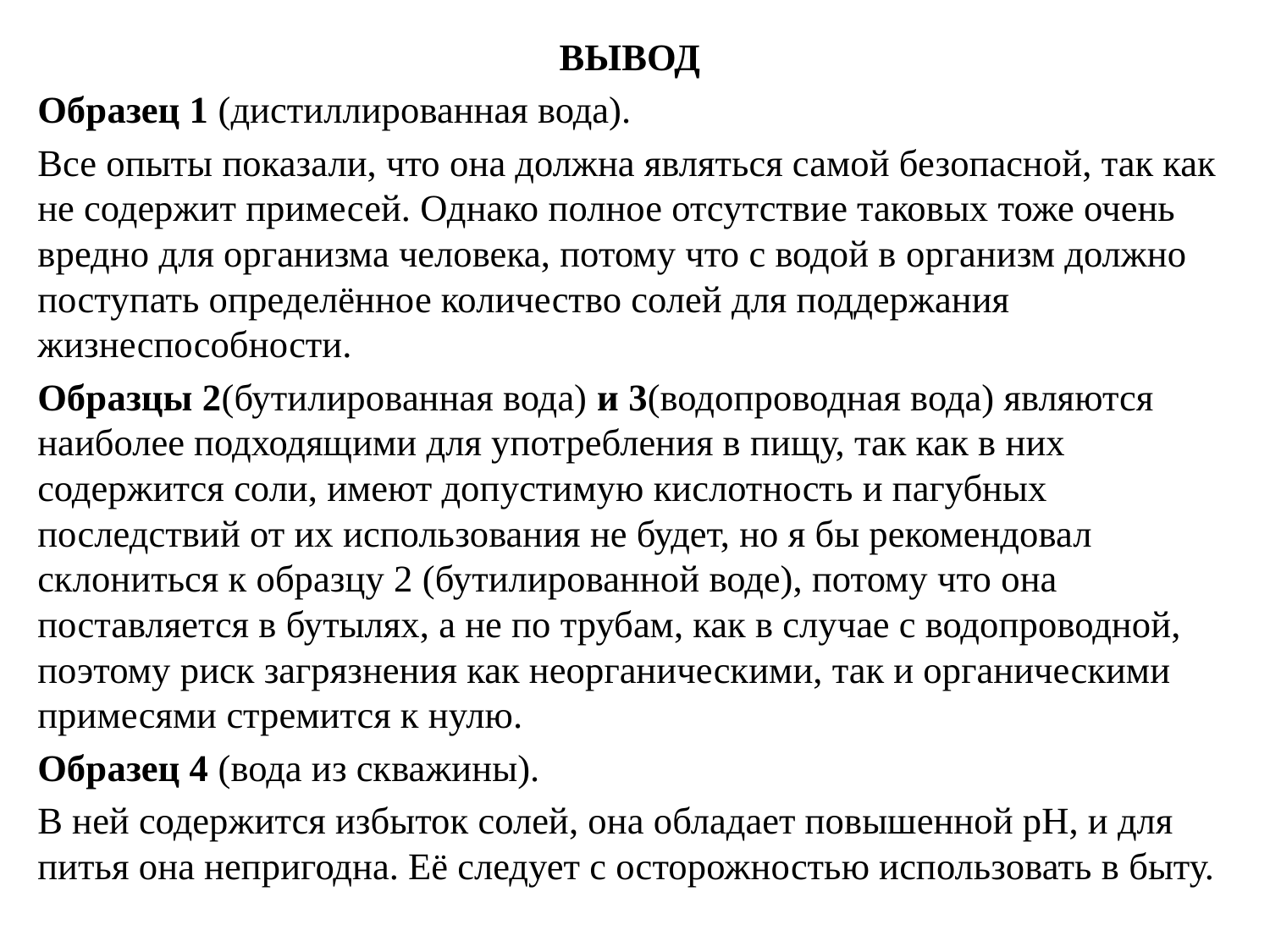

ВЫВОД
Образец 1 (дистиллированная вода).
Все опыты показали, что она должна являться самой безопасной, так как не содержит примесей. Однако полное отсутствие таковых тоже очень вредно для организма человека, потому что с водой в организм должно поступать определённое количество солей для поддержания жизнеспособности.
Образцы 2(бутилированная вода) и 3(водопроводная вода) являются наиболее подходящими для употребления в пищу, так как в них содержится соли, имеют допустимую кислотность и пагубных последствий от их использования не будет, но я бы рекомендовал склониться к образцу 2 (бутилированной воде), потому что она поставляется в бутылях, а не по трубам, как в случае с водопроводной, поэтому риск загрязнения как неорганическими, так и органическими примесями стремится к нулю.
Образец 4 (вода из скважины).
В ней содержится избыток солей, она обладает повышенной рН, и для питья она непригодна. Её следует с осторожностью использовать в быту.